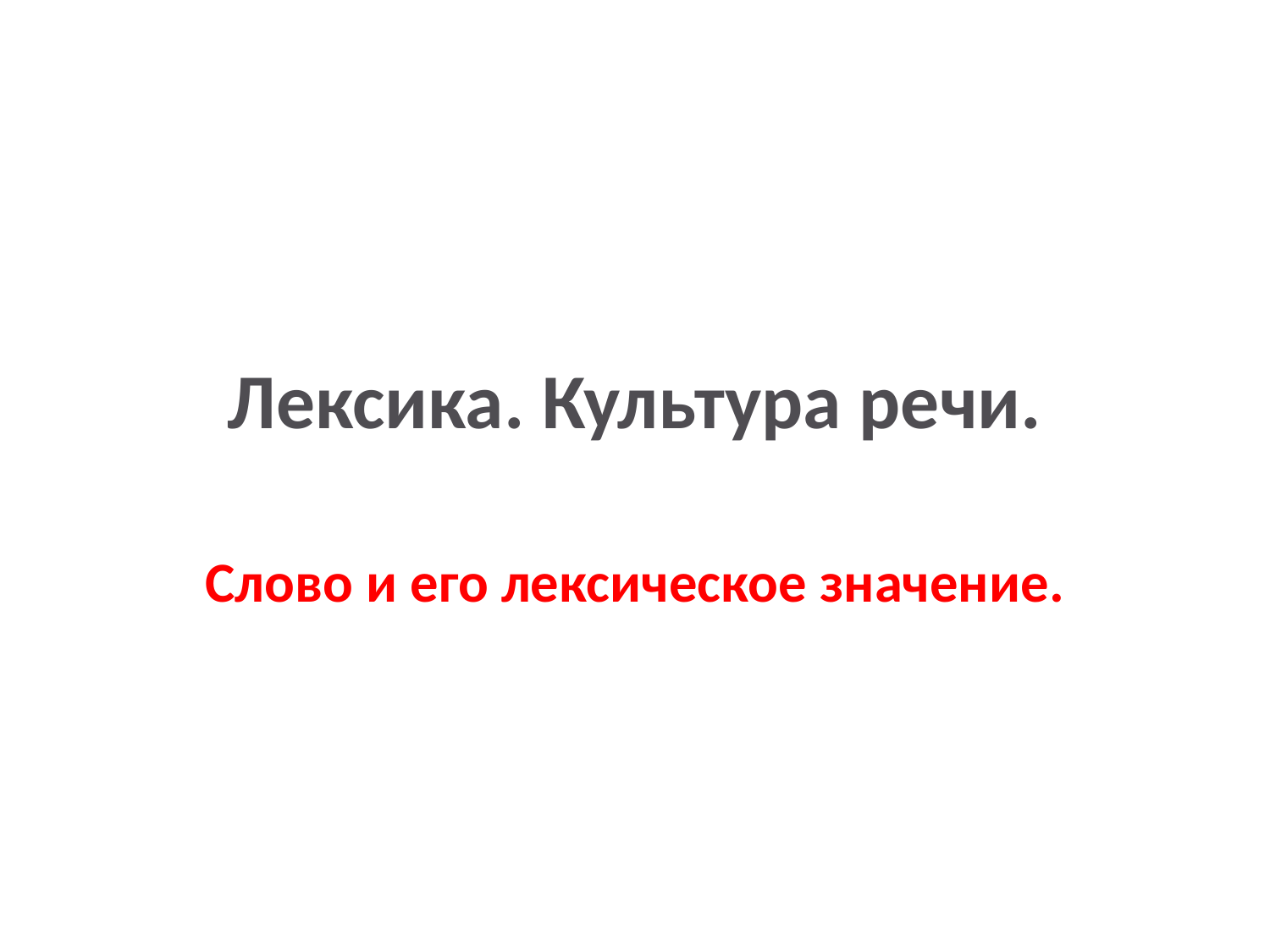

# Лексика. Культура речи.
Слово и его лексическое значение.